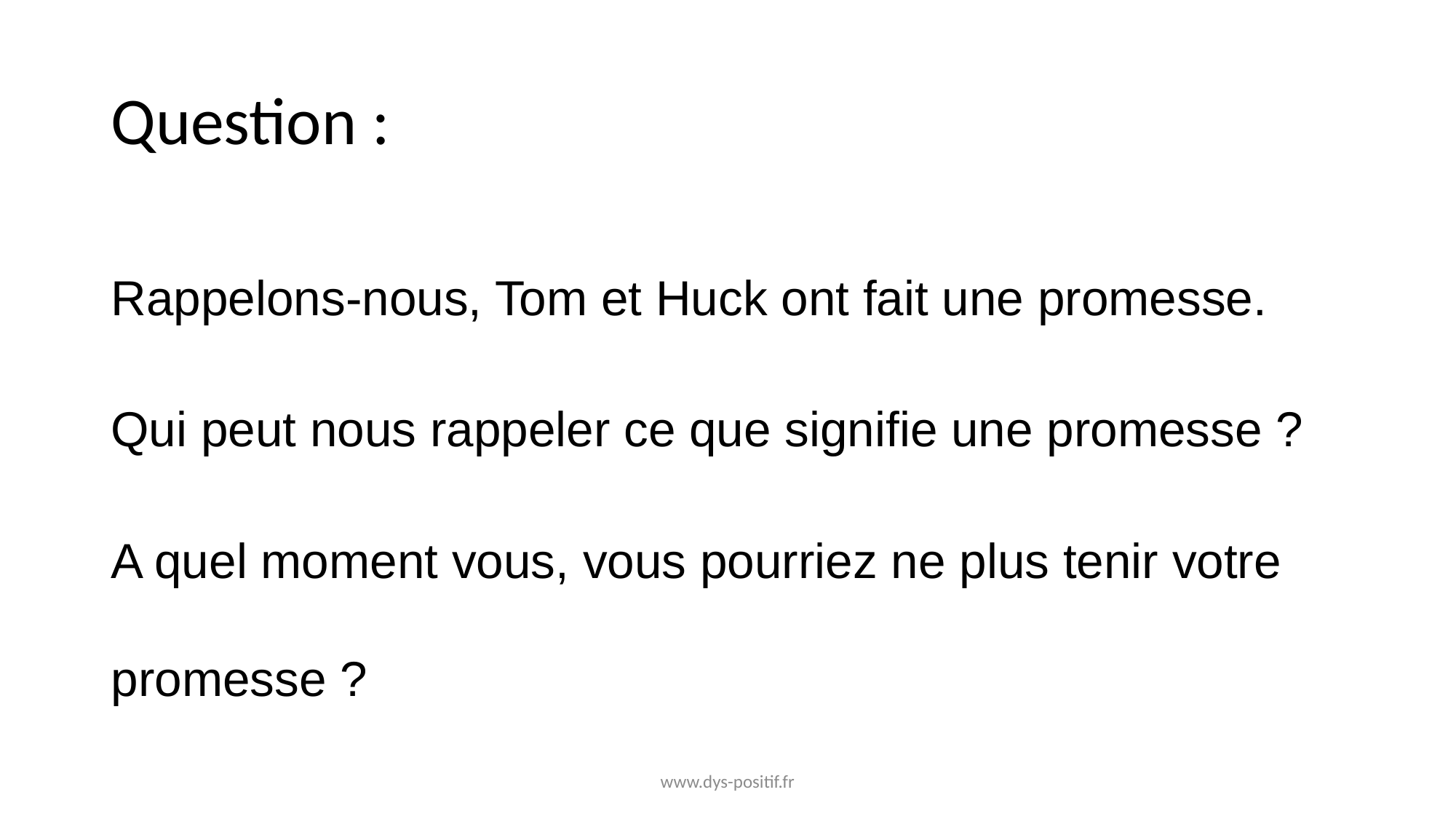

# Question :
Rappelons-nous, Tom et Huck ont fait une promesse.
Qui peut nous rappeler ce que signifie une promesse ?
A quel moment vous, vous pourriez ne plus tenir votre promesse ?

www.dys-positif.fr